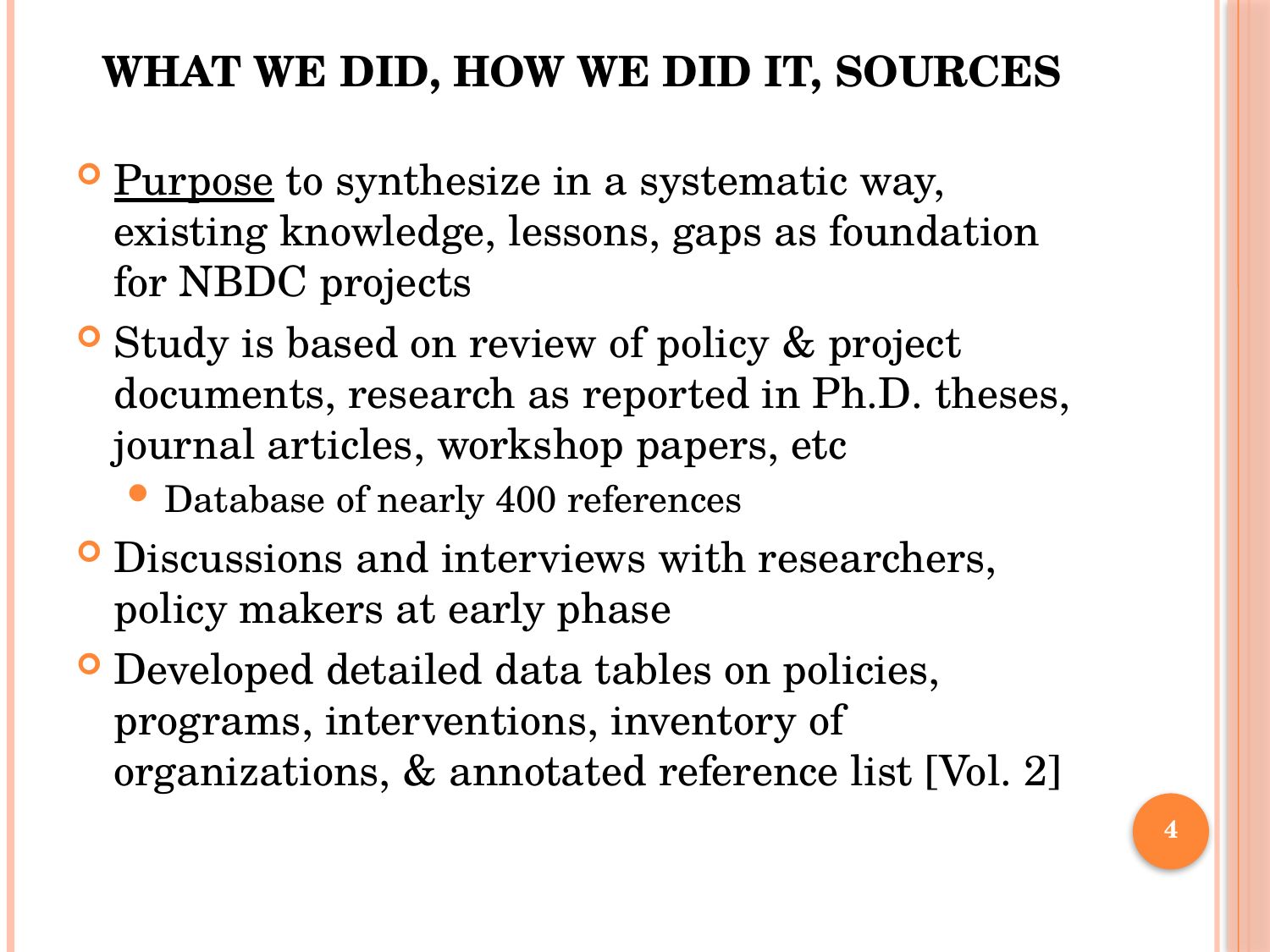

# What we did, how we did it, sources
Purpose to synthesize in a systematic way, existing knowledge, lessons, gaps as foundation for NBDC projects
Study is based on review of policy & project documents, research as reported in Ph.D. theses, journal articles, workshop papers, etc
Database of nearly 400 references
Discussions and interviews with researchers, policy makers at early phase
Developed detailed data tables on policies, programs, interventions, inventory of organizations, & annotated reference list [Vol. 2]
4